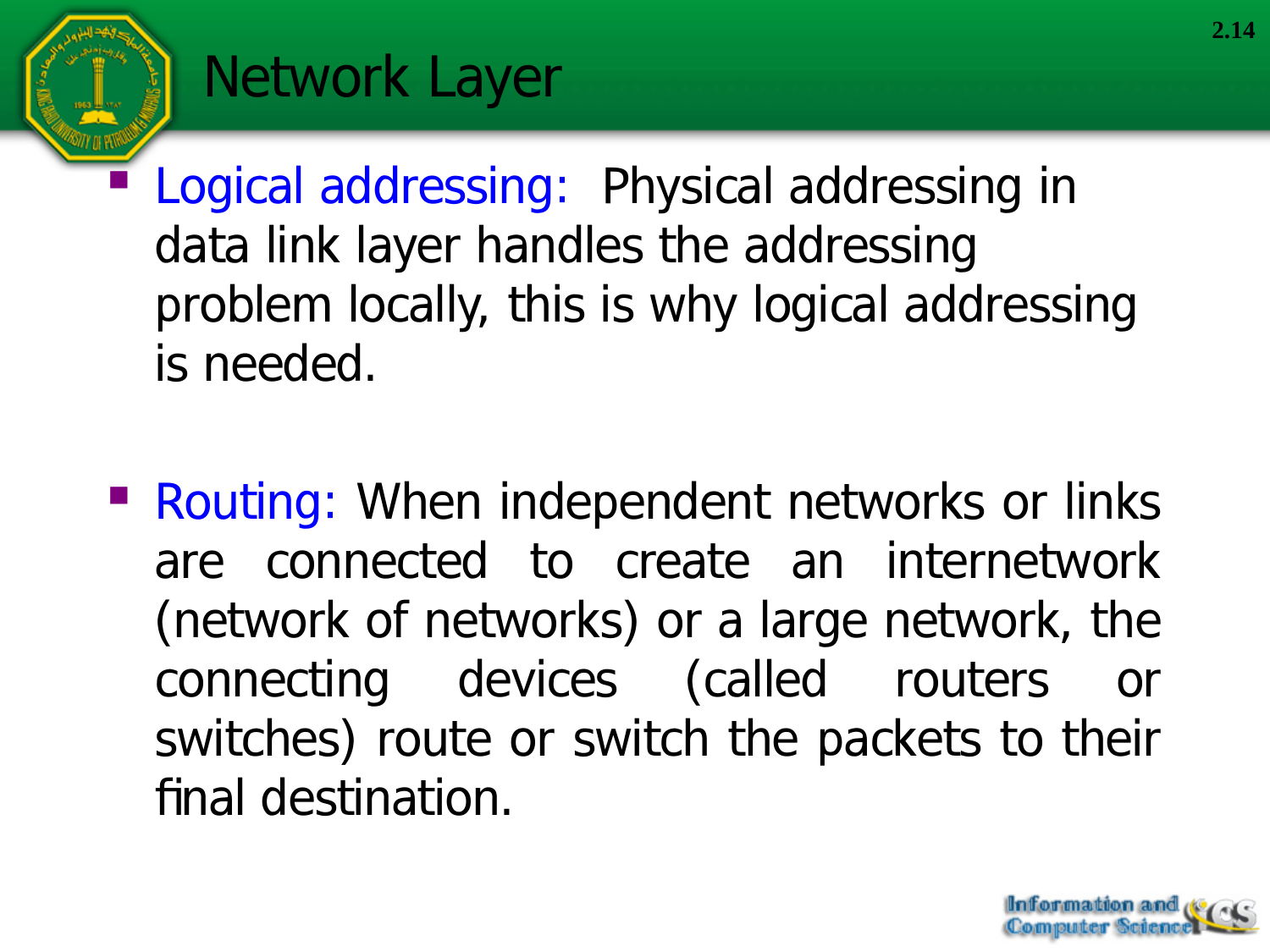

2.14
# Network Layer
Logical addressing:  Physical addressing in data link layer handles the addressing problem locally, this is why logical addressing is needed.

Routing: When independent networks or links are connected to create an internetwork (network of networks) or a large network, the connecting devices (called routers or switches) route or switch the packets to their final destination.